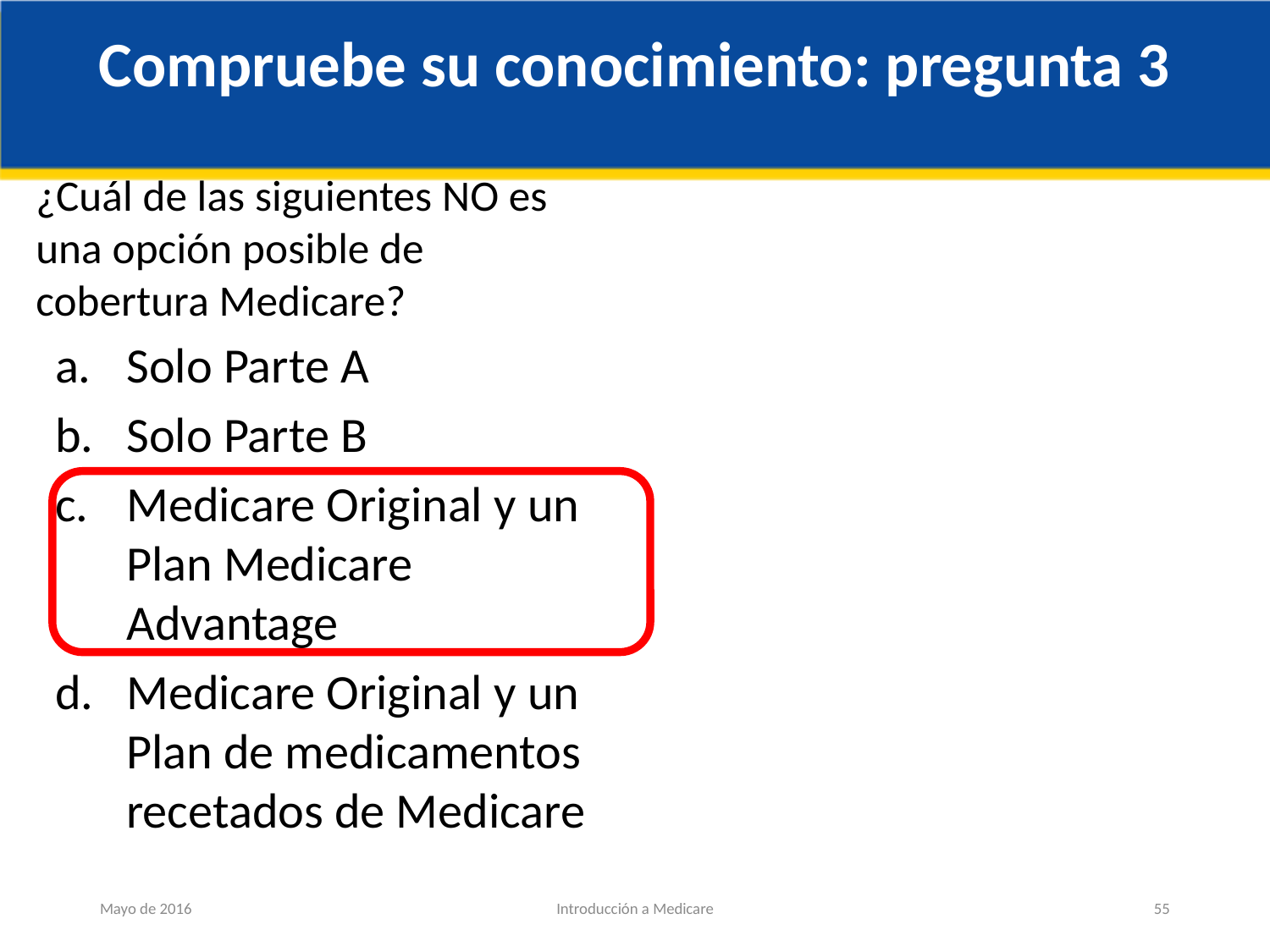

Compruebe su conocimiento: pregunta 3
# ¿Cuál de las siguientes NO es una opción posible de cobertura Medicare?
Solo Parte A
Solo Parte B
Medicare Original y un Plan Medicare Advantage
Medicare Original y un Plan de medicamentos recetados de Medicare

Mayo de 2016
Introducción a Medicare
55